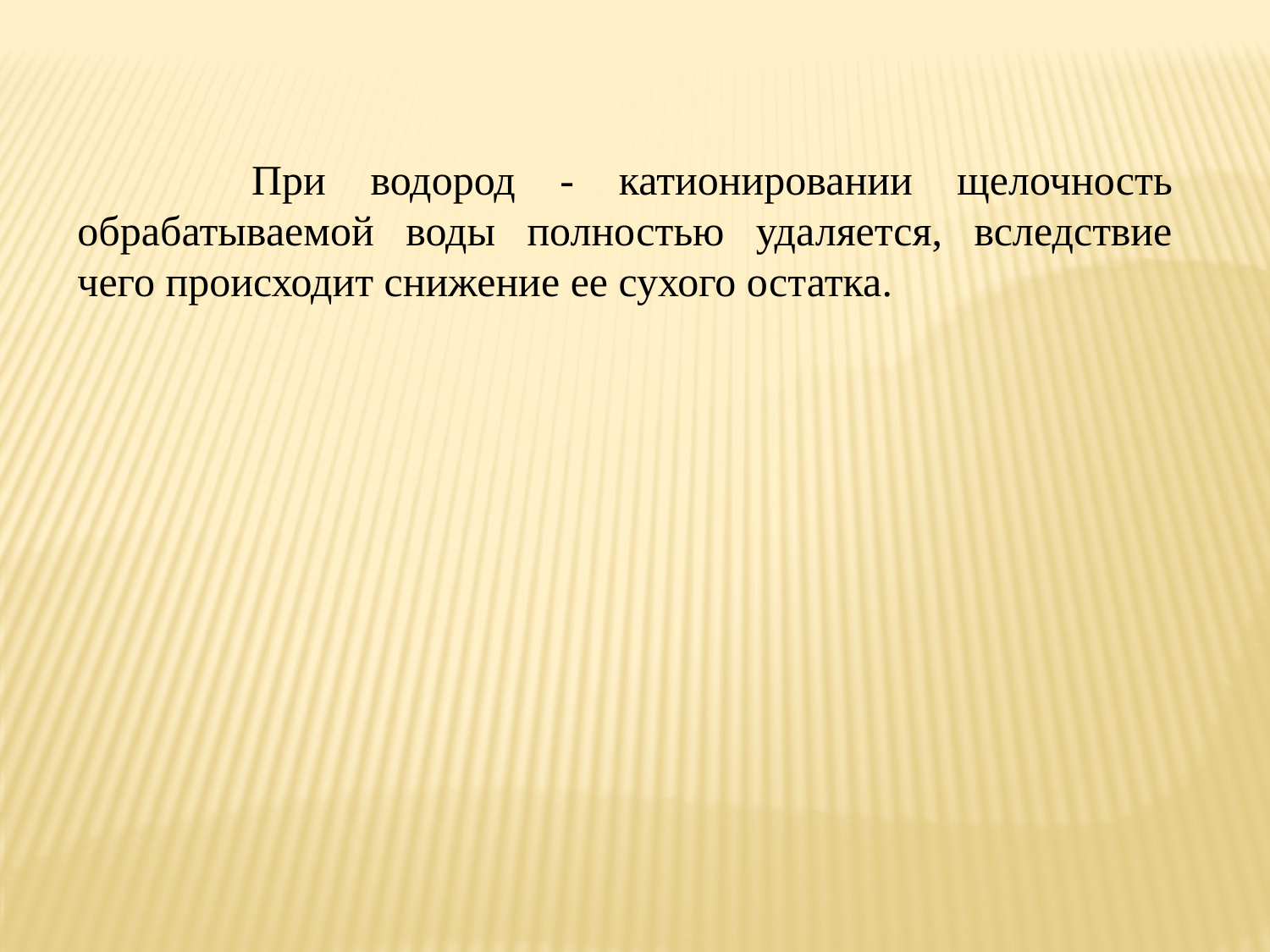

При водород - катионировании щелочность обрабатываемой воды полностью удаляется, вследствие чего происходит снижение ее сухого остатка.